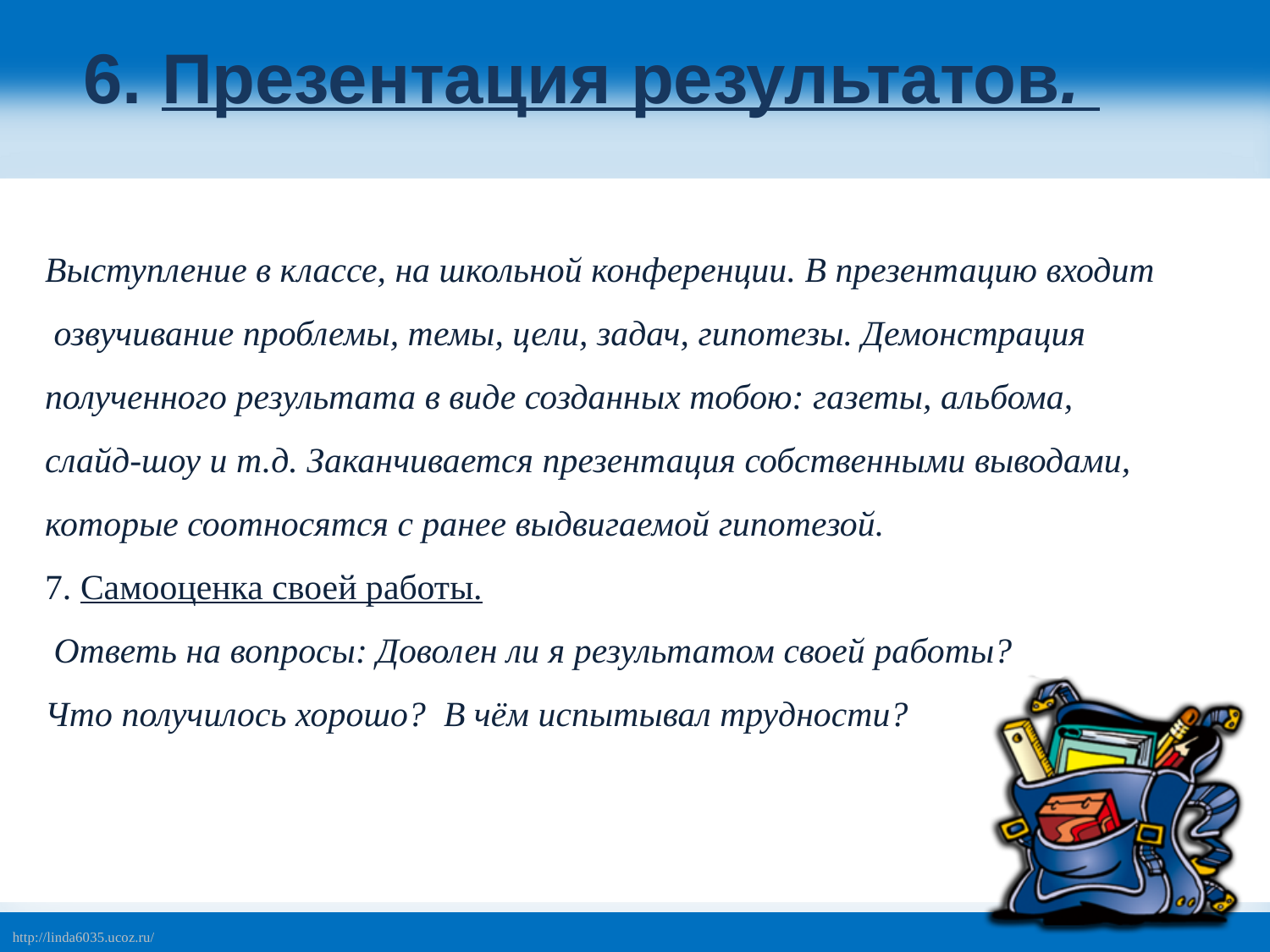

# 6. Презентация результатов.
Выступление в классе, на школьной конференции. В презентацию входит
 озвучивание проблемы, темы, цели, задач, гипотезы. Демонстрация
полученного результата в виде созданных тобою: газеты, альбома,
слайд-шоу и т.д. Заканчивается презентация собственными выводами,
которые соотносятся с ранее выдвигаемой гипотезой.
7. Самооценка своей работы.
 Ответь на вопросы: Доволен ли я результатом своей работы?
Что получилось хорошо?  В чём испытывал трудности?